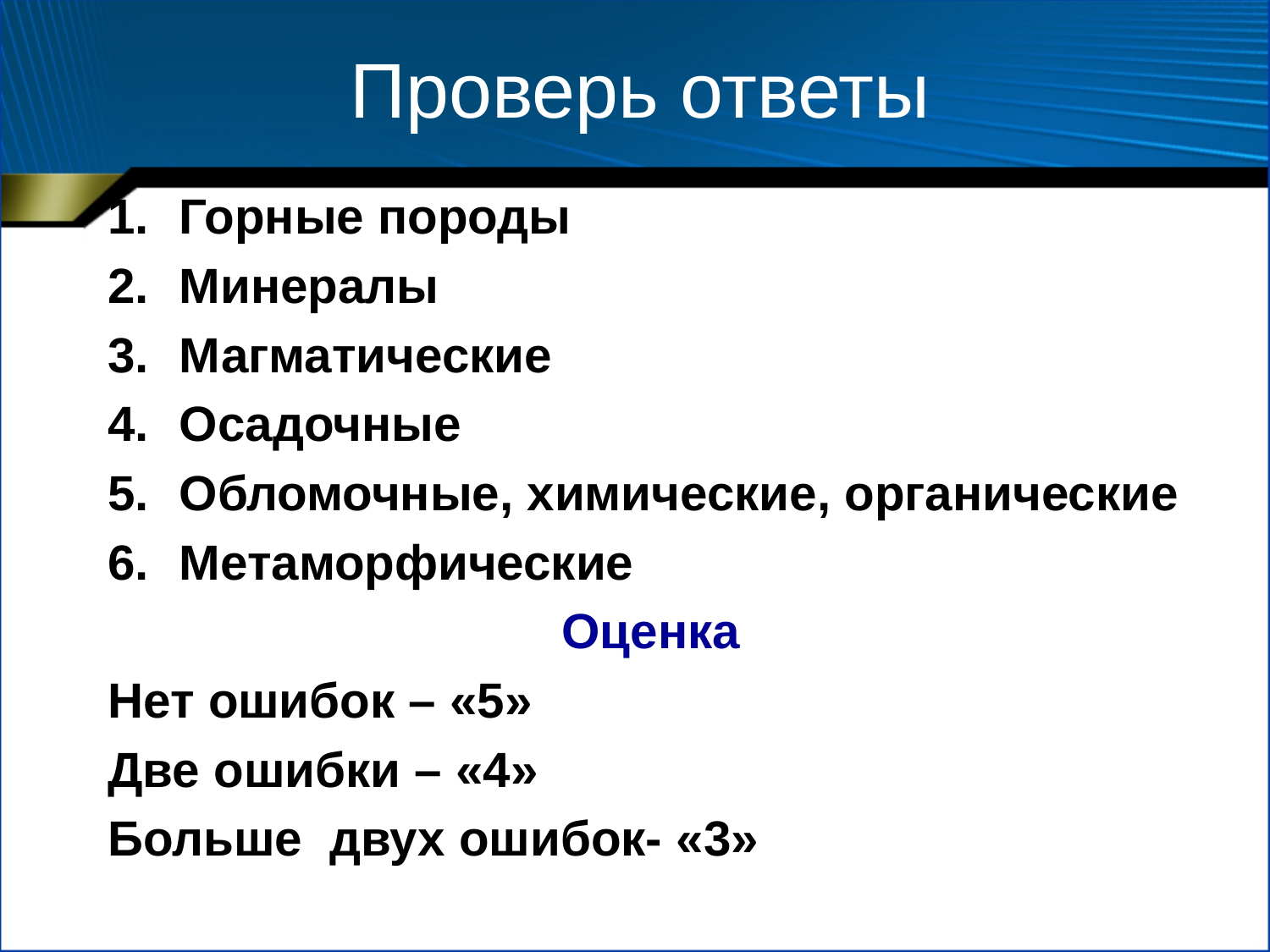

# Проверь ответы
Горные породы
Минералы
Магматические
Осадочные
Обломочные, химические, органические
Метаморфические
                                 Оценка
Нет ошибок – «5»
Две ошибки – «4»
Больше  двух ошибок- «3»